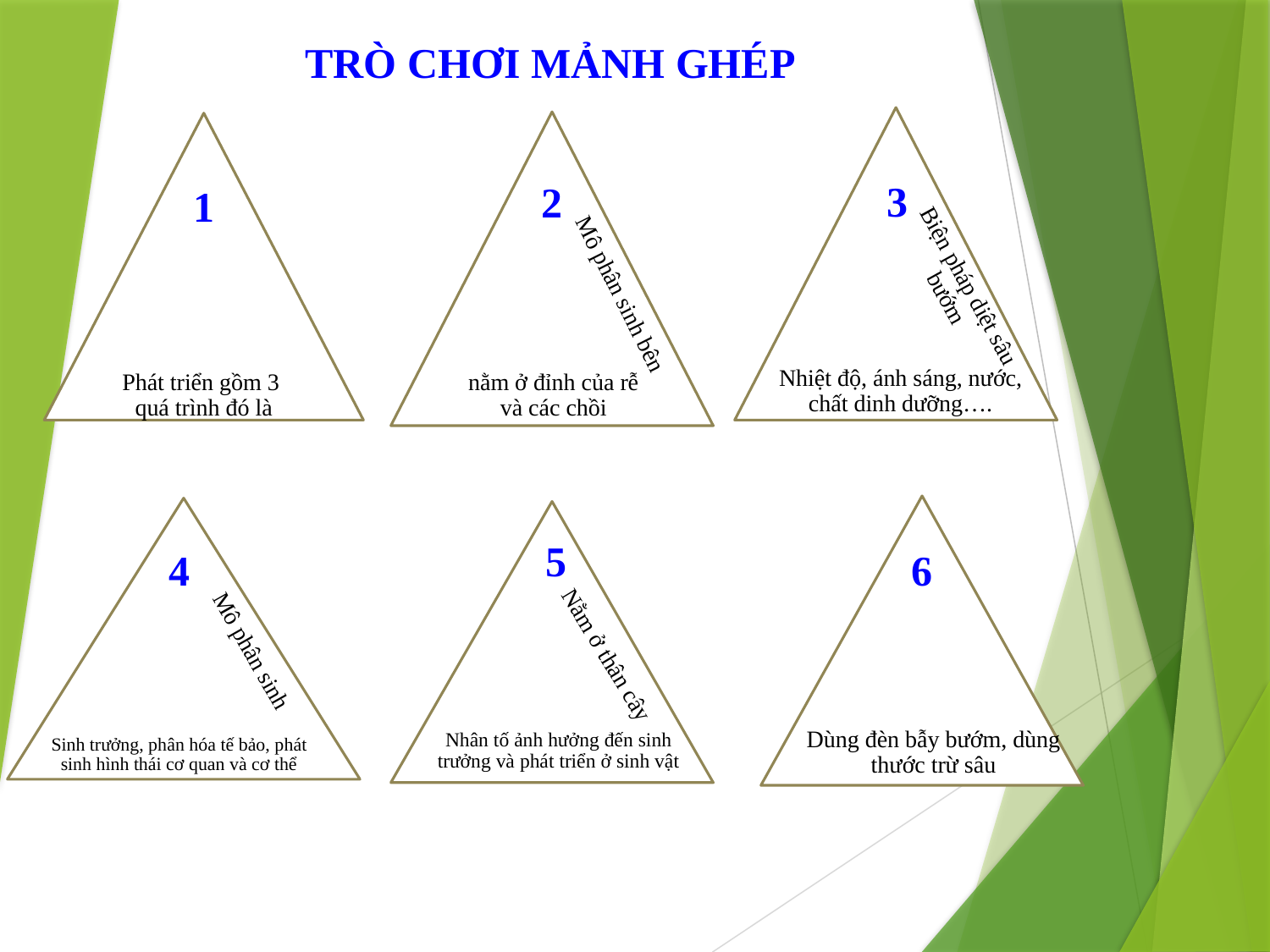

TRÒ CHƠI MẢNH GHÉP

3
2
1
Mô phân sinh bên
Biện pháp diệt sâu bướm
Nhiệt độ, ánh sáng, nước, chất dinh dưỡng….
 nằm ở đỉnh của rễ
 và các chồi
Phát triển gồm 3
quá trình đó là

5
6
4
Mô phân sinh
Nằm ở thân cây
Dùng đèn bẫy bướm, dùng thước trừ sâu
Sinh trưởng, phân hóa tế bảo, phát sinh hình thái cơ quan và cơ thể
Nhân tố ảnh hưởng đến sinh trưởng và phát triển ở sinh vật